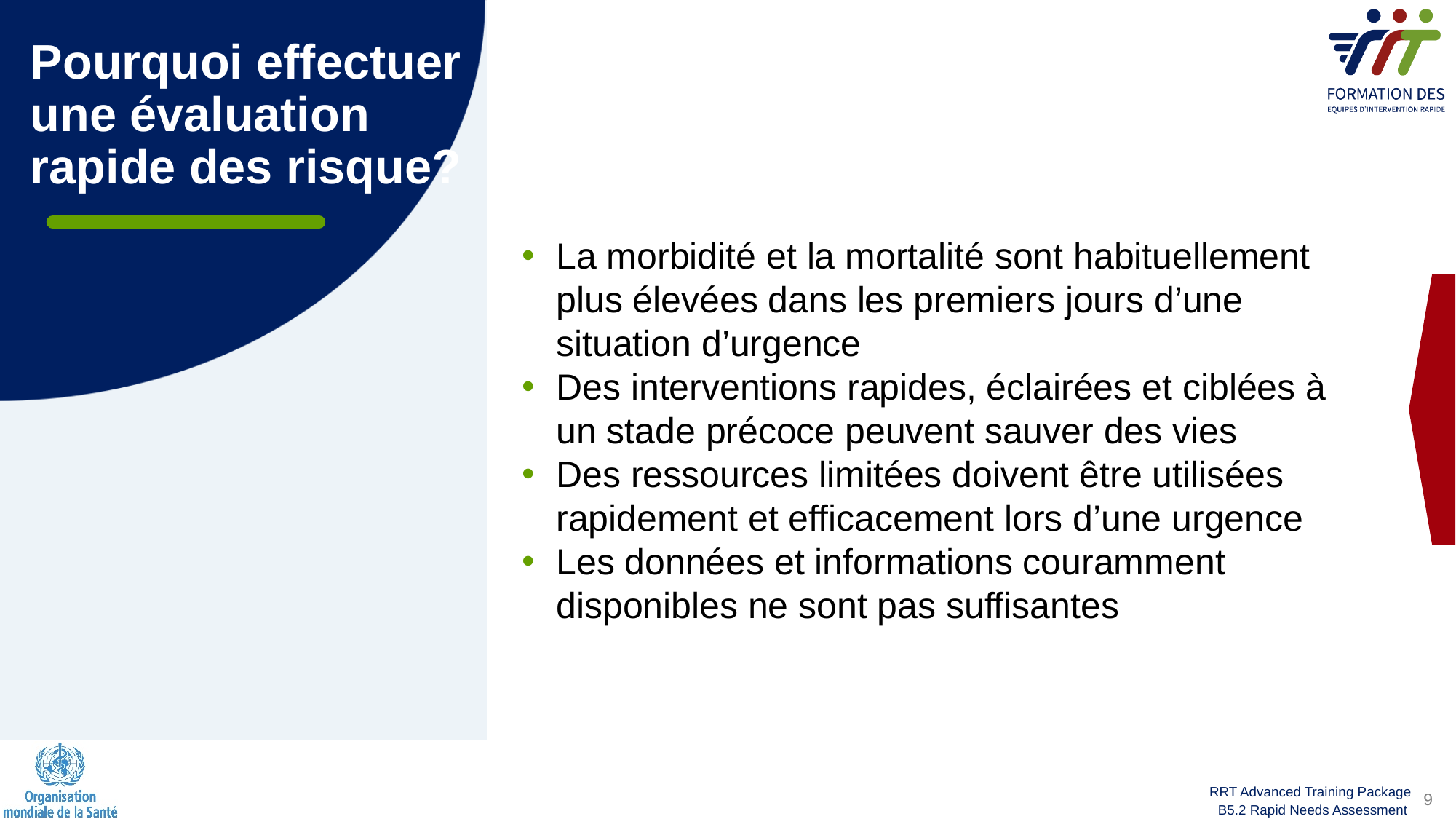

# Pourquoi effectuer une évaluation rapide des risque?

La morbidité et la mortalité sont habituellement plus élevées dans les premiers jours d’une situation d’urgence
Des interventions rapides, éclairées et ciblées à un stade précoce peuvent sauver des vies
Des ressources limitées doivent être utilisées rapidement et efficacement lors d’une urgence
Les données et informations couramment disponibles ne sont pas suffisantes